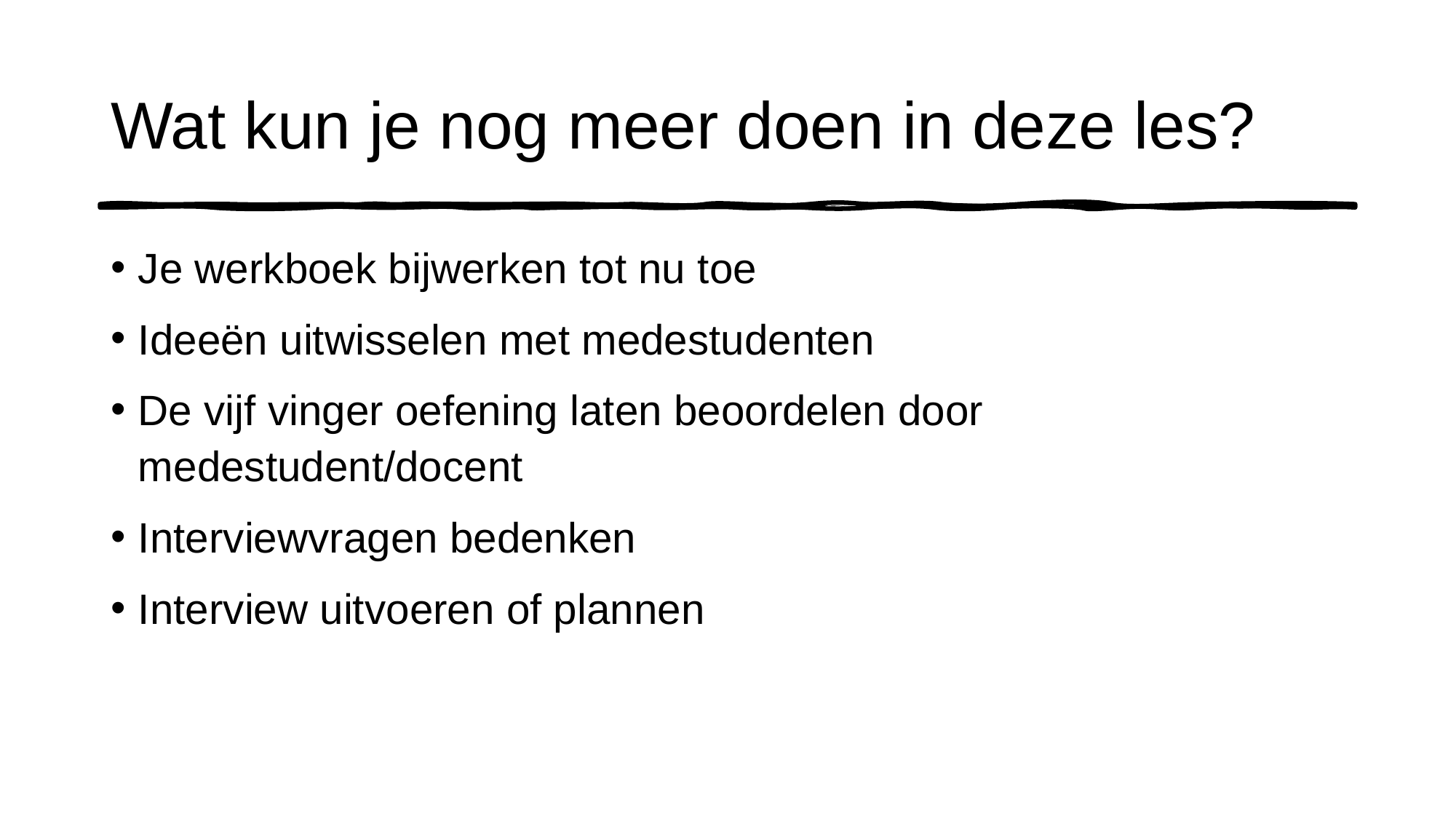

# Wat kun je nog meer doen in deze les?
Je werkboek bijwerken tot nu toe
Ideeën uitwisselen met medestudenten
De vijf vinger oefening laten beoordelen door medestudent/docent
Interviewvragen bedenken
Interview uitvoeren of plannen